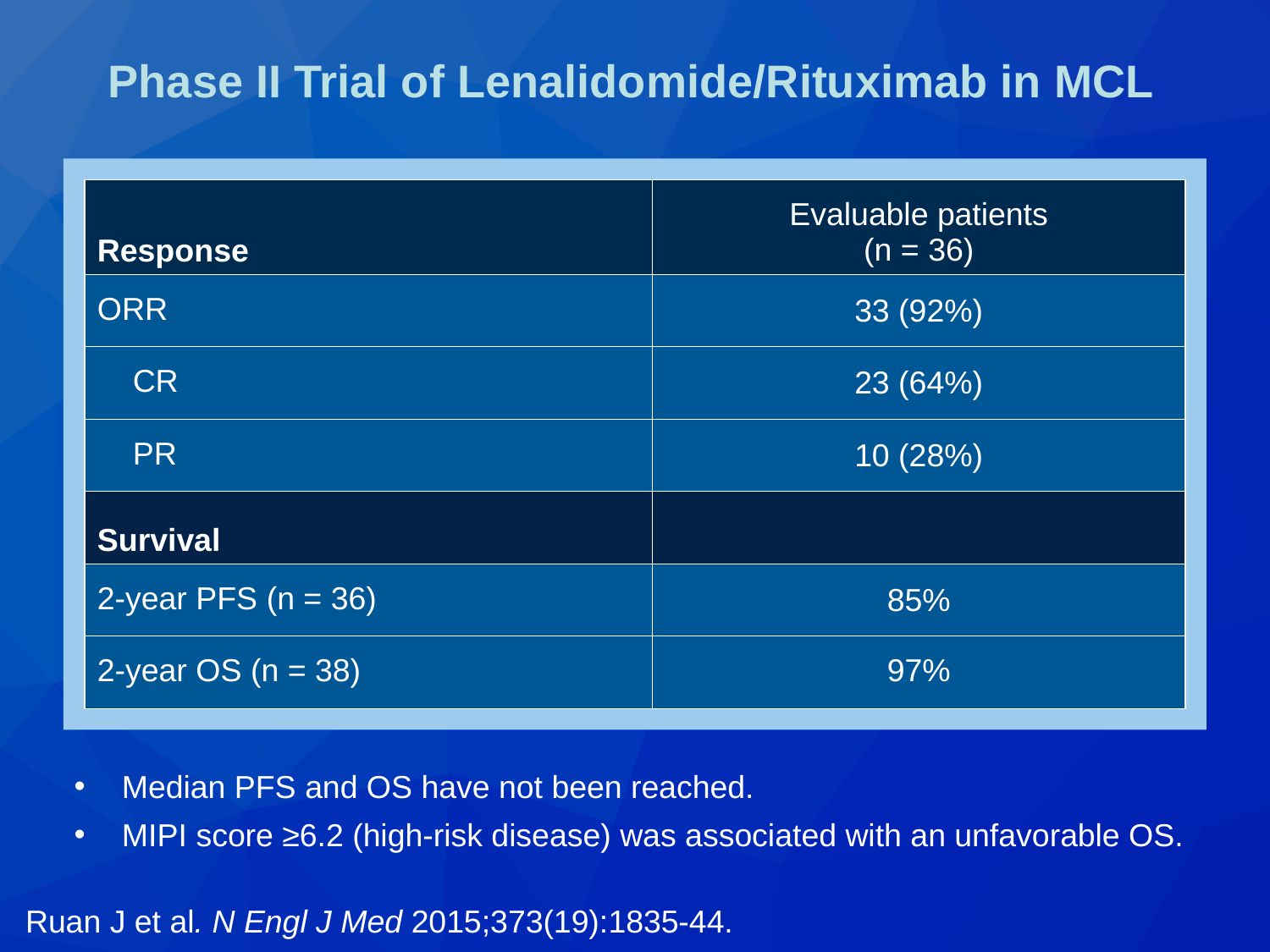

# Phase II Trial of Lenalidomide/Rituximab in MCL

| Response | Evaluable patients (n = 36) |
| --- | --- |
| ORR | 33 (92%) |
| CR | 23 (64%) |
| PR | 10 (28%) |
| Survival |  |
| 2-year PFS (n = 36) | 85% |
| 2-year OS (n = 38) | 97% |
Median PFS and OS have not been reached.
MIPI score ≥6.2 (high-risk disease) was associated with an unfavorable OS.
Ruan J et al. N Engl J Med 2015;373(19):1835-44.